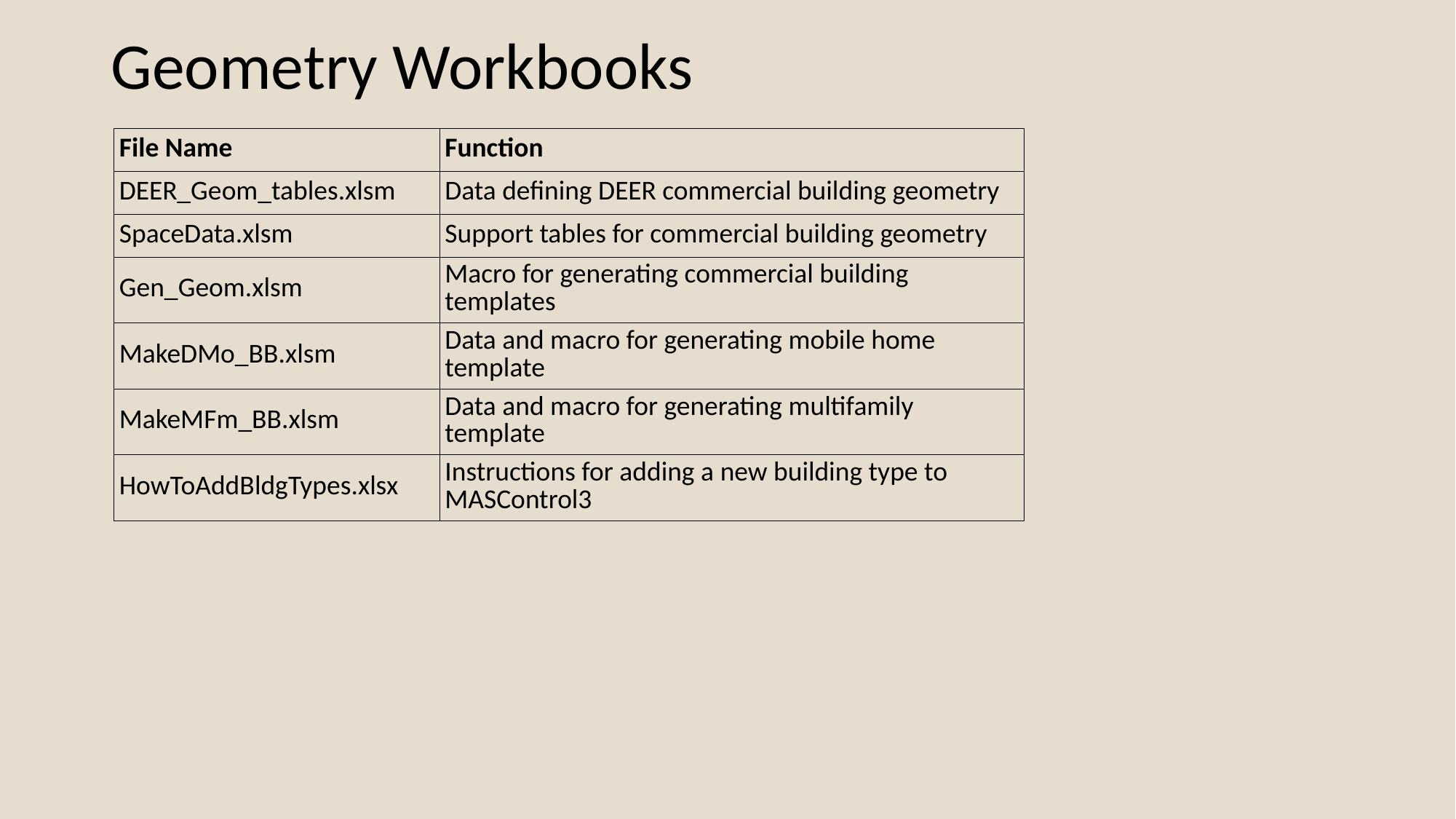

# Geometry Workbooks
| File Name | Function |
| --- | --- |
| DEER\_Geom\_tables.xlsm | Data defining DEER commercial building geometry |
| SpaceData.xlsm | Support tables for commercial building geometry |
| Gen\_Geom.xlsm | Macro for generating commercial building templates |
| MakeDMo\_BB.xlsm | Data and macro for generating mobile home template |
| MakeMFm\_BB.xlsm | Data and macro for generating multifamily template |
| HowToAddBldgTypes.xlsx | Instructions for adding a new building type to MASControl3 |